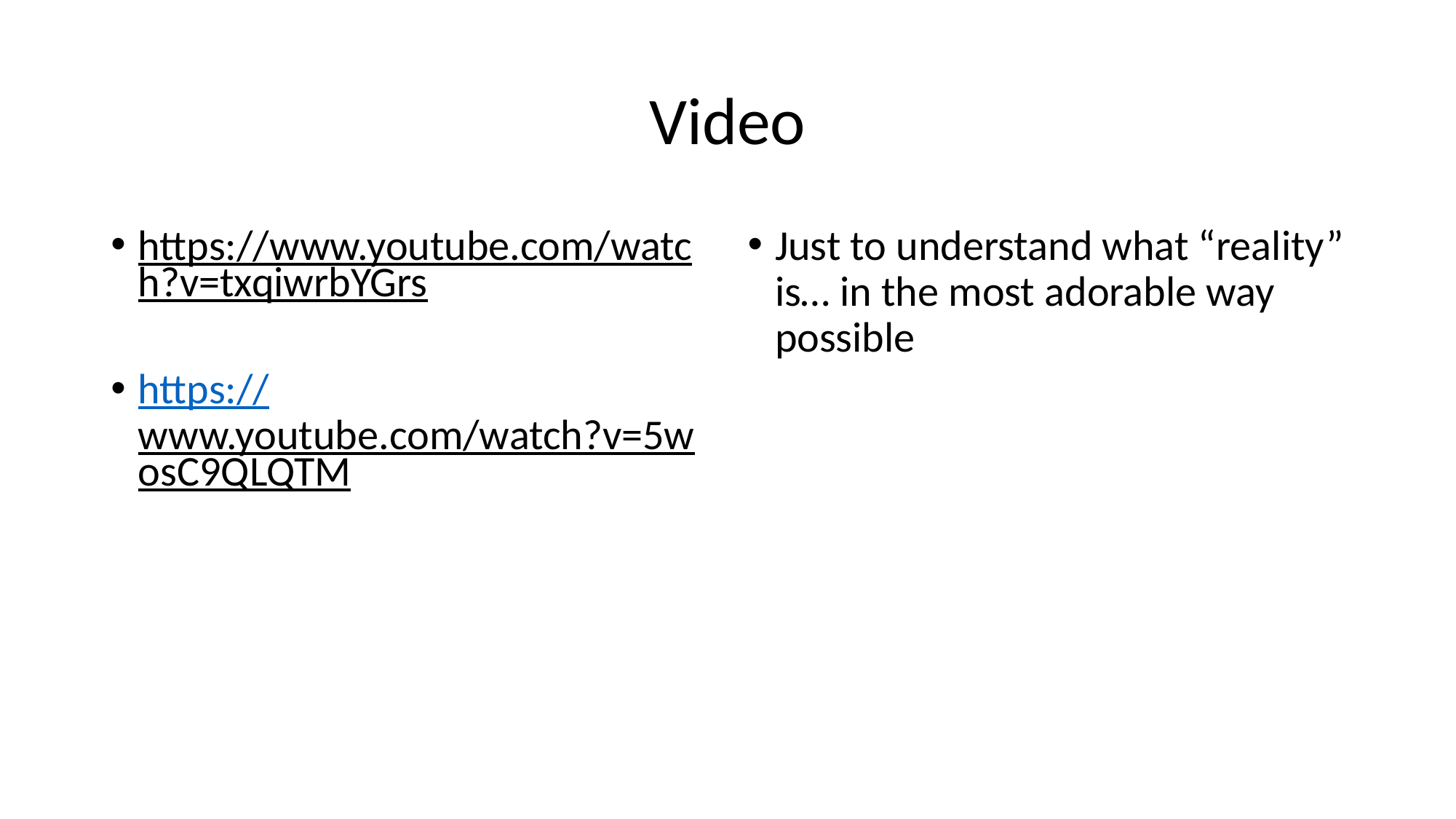

# Video
https://www.youtube.com/watch?v=txqiwrbYGrs
https://www.youtube.com/watch?v=5wosC9QLQTM
Just to understand what “reality” is… in the most adorable way possible